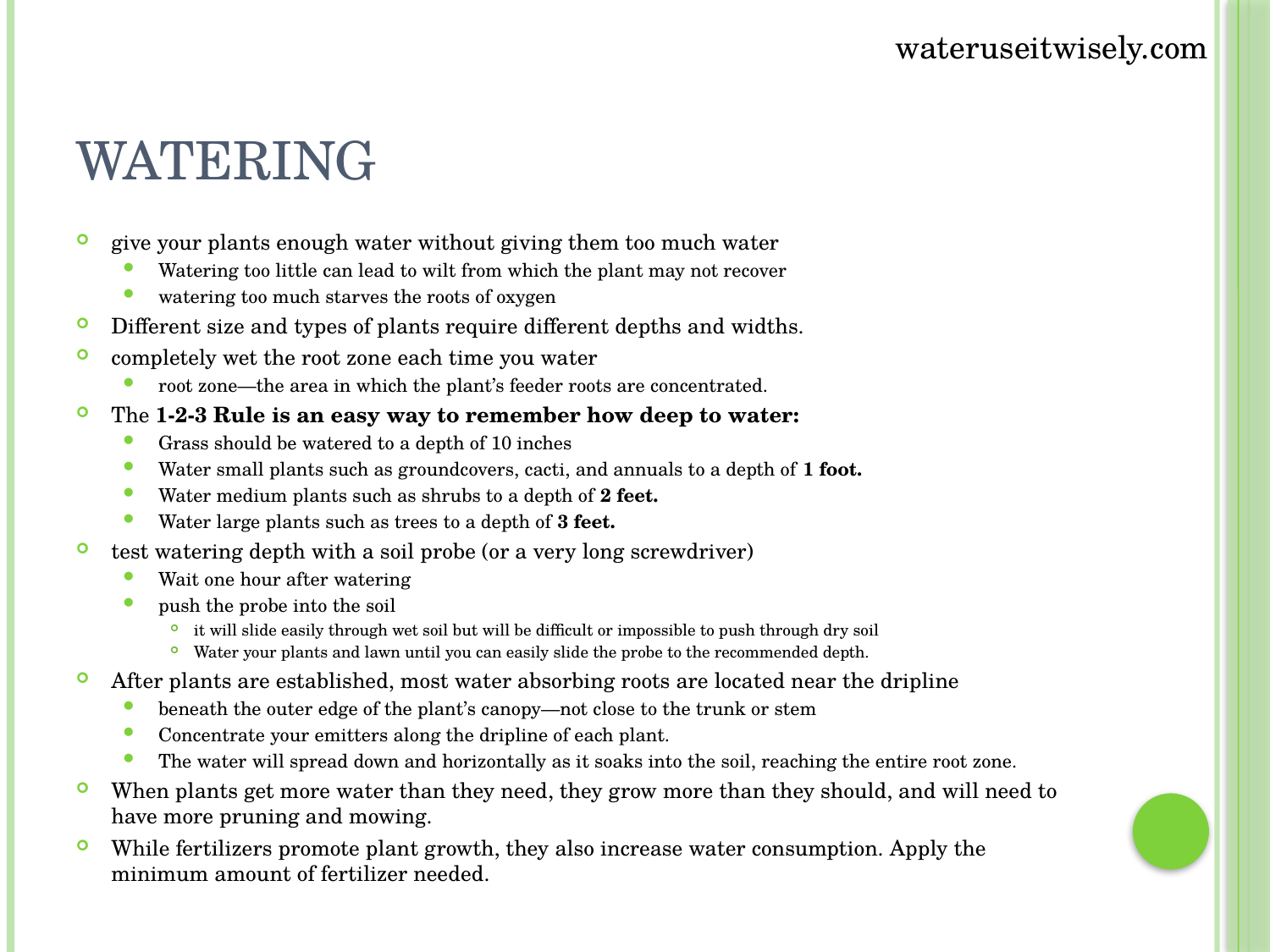

wateruseitwisely.com
# Watering
give your plants enough water without giving them too much water
Watering too little can lead to wilt from which the plant may not recover
watering too much starves the roots of oxygen
Different size and types of plants require different depths and widths.
completely wet the root zone each time you water
root zone—the area in which the plant’s feeder roots are concentrated.
The 1-2-3 Rule is an easy way to remember how deep to water:
Grass should be watered to a depth of 10 inches
Water small plants such as groundcovers, cacti, and annuals to a depth of 1 foot.
Water medium plants such as shrubs to a depth of 2 feet.
Water large plants such as trees to a depth of 3 feet.
test watering depth with a soil probe (or a very long screwdriver)
Wait one hour after watering
push the probe into the soil
it will slide easily through wet soil but will be difficult or impossible to push through dry soil
Water your plants and lawn until you can easily slide the probe to the recommended depth.
After plants are established, most water absorbing roots are located near the dripline
beneath the outer edge of the plant’s canopy—not close to the trunk or stem
Concentrate your emitters along the dripline of each plant.
The water will spread down and horizontally as it soaks into the soil, reaching the entire root zone.
When plants get more water than they need, they grow more than they should, and will need to have more pruning and mowing.
While fertilizers promote plant growth, they also increase water consumption. Apply the minimum amount of fertilizer needed.